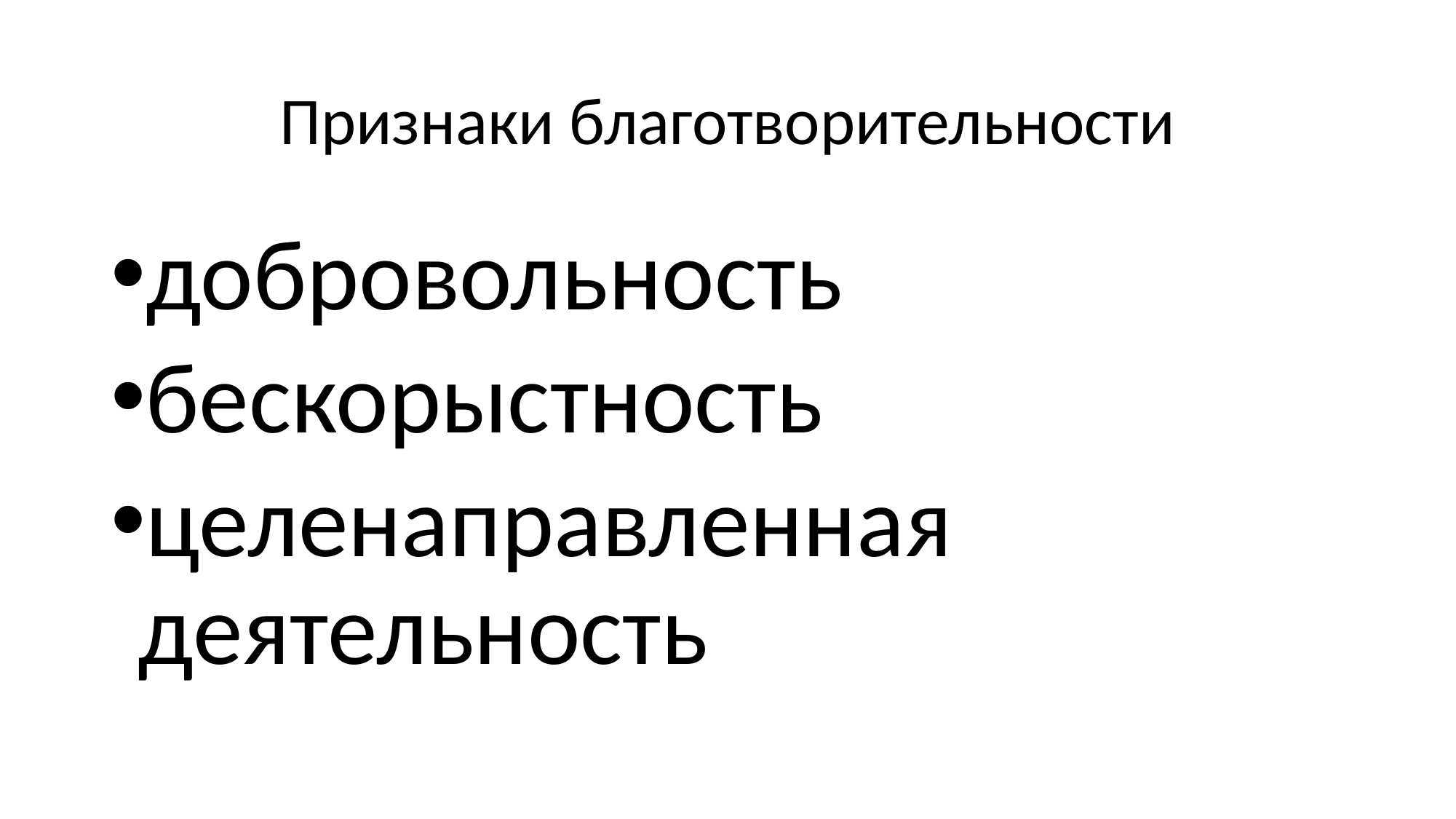

# Признаки благотворительности
добровольность
бескорыстность
целенаправленная деятельность